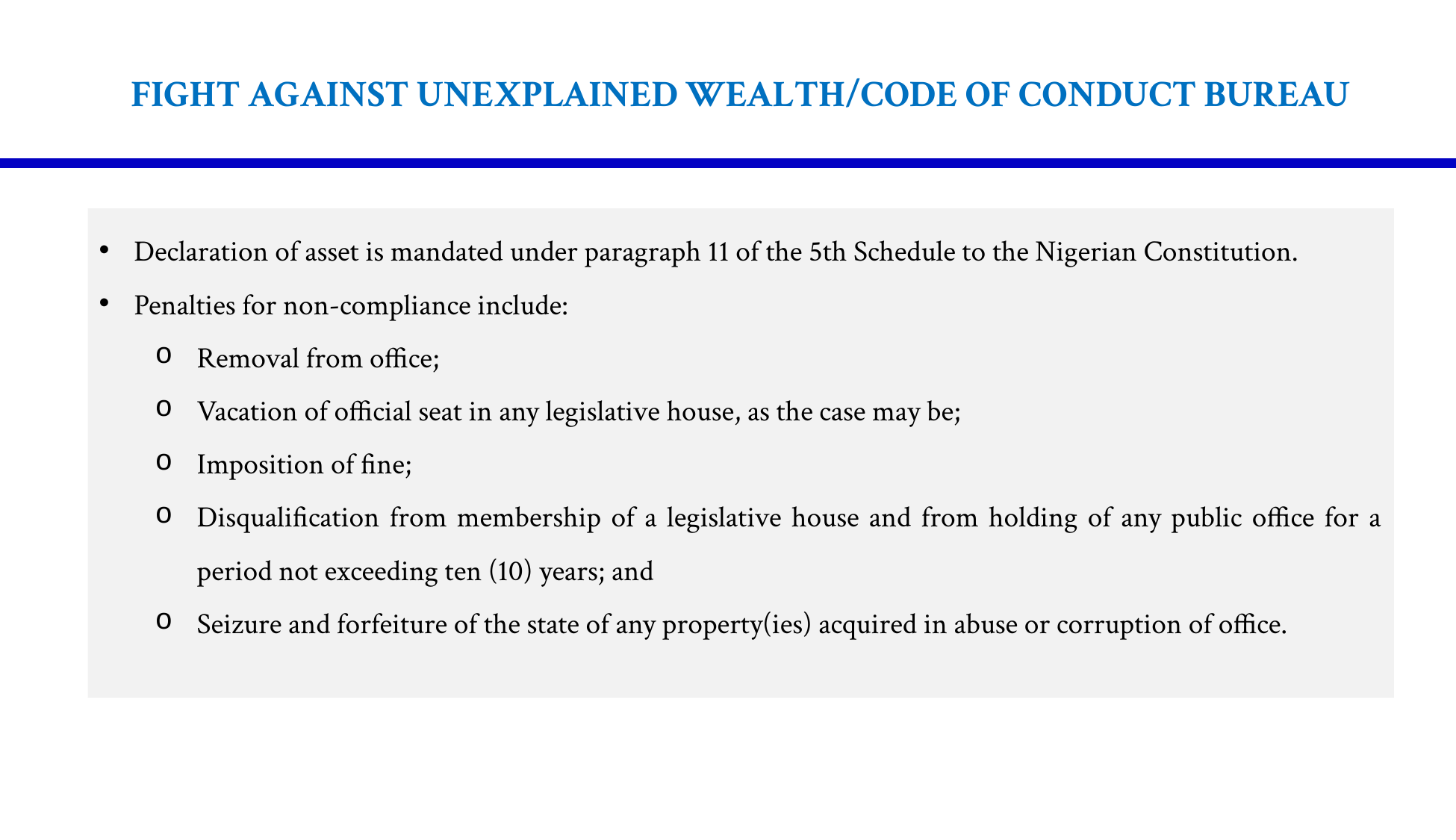

FIGHT AGAINST UNEXPLAINED WEALTH/CODE OF CONDUCT BUREAU
Declaration of asset is mandated under paragraph 11 of the 5th Schedule to the Nigerian Constitution.
Penalties for non-compliance include:
Removal from office;
Vacation of official seat in any legislative house, as the case may be;
Imposition of fine;
Disqualification from membership of a legislative house and from holding of any public office for a period not exceeding ten (10) years; and
Seizure and forfeiture of the state of any property(ies) acquired in abuse or corruption of office.